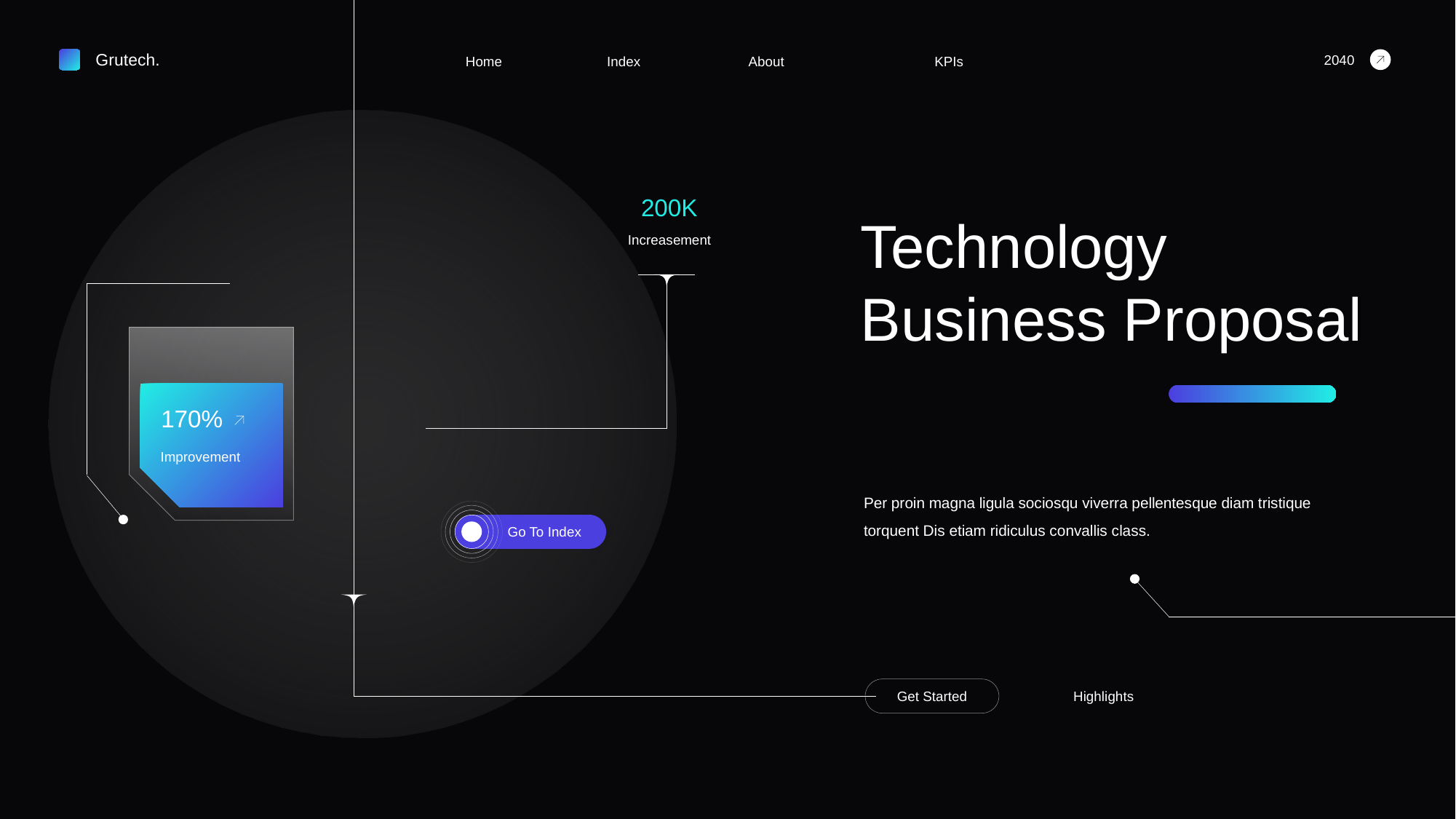

Grutech.
2040
About
Home
Index
KPIs

200K
Technology Business Proposal

Increasement

170%

Improvement
Per proin magna ligula sociosqu viverra pellentesque diam tristique torquent Dis etiam ridiculus convallis class.

Go To Index

Get Started
Highlights